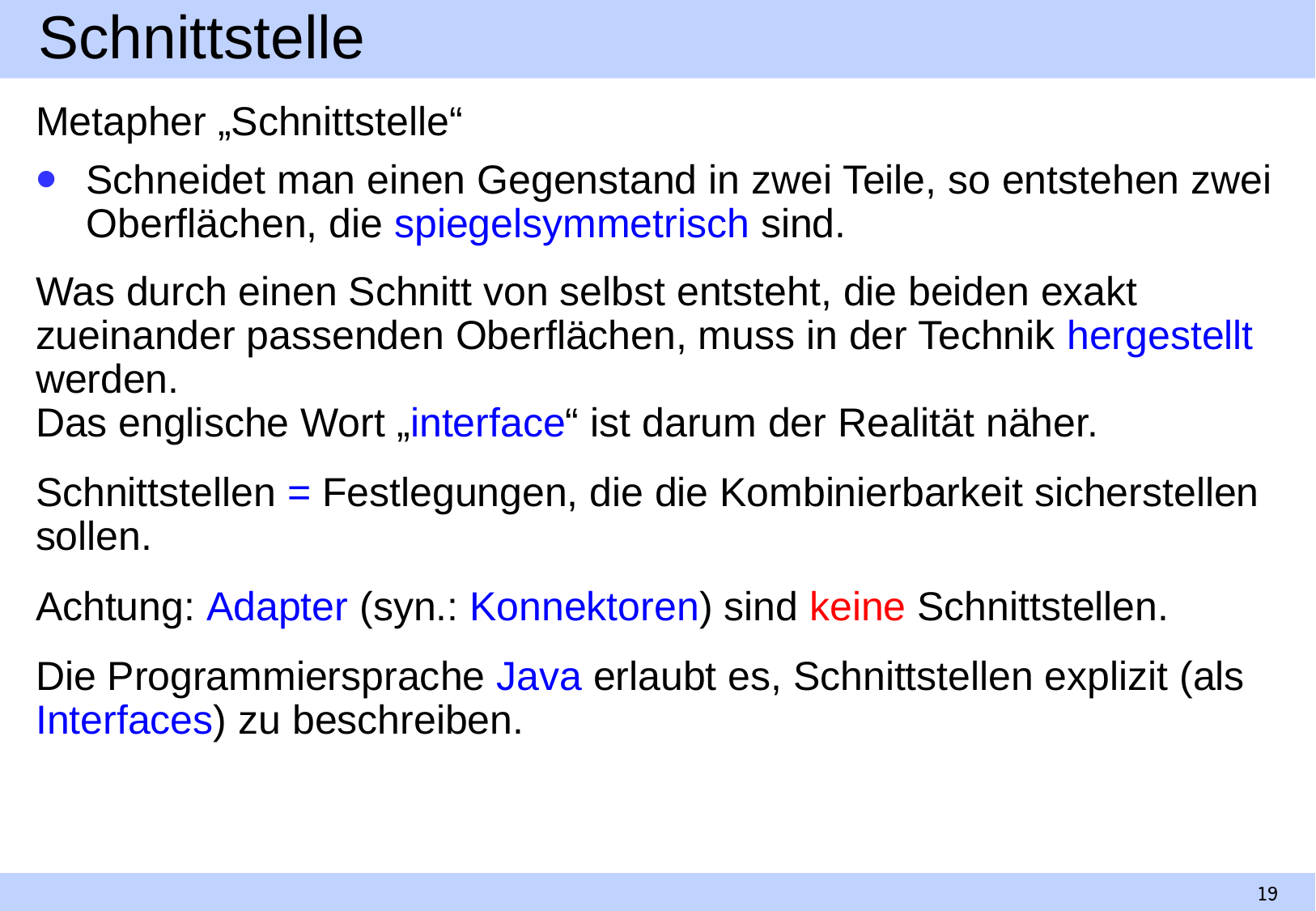

# Schnittstelle
Metapher „Schnittstelle“
Schneidet man einen Gegenstand in zwei Teile, so entstehen zwei Oberflächen, die spiegelsymmetrisch sind.
Was durch einen Schnitt von selbst entsteht, die beiden exakt zueinander passenden Oberflächen, muss in der Technik hergestellt werden.
Das englische Wort „interface“ ist darum der Realität näher.
Schnittstellen = Festlegungen, die die Kombinierbarkeit sicherstellen sollen.
Achtung: Adapter (syn.: Konnektoren) sind keine Schnittstellen.
Die Programmiersprache Java erlaubt es, Schnittstellen explizit (als Interfaces) zu beschreiben.

19